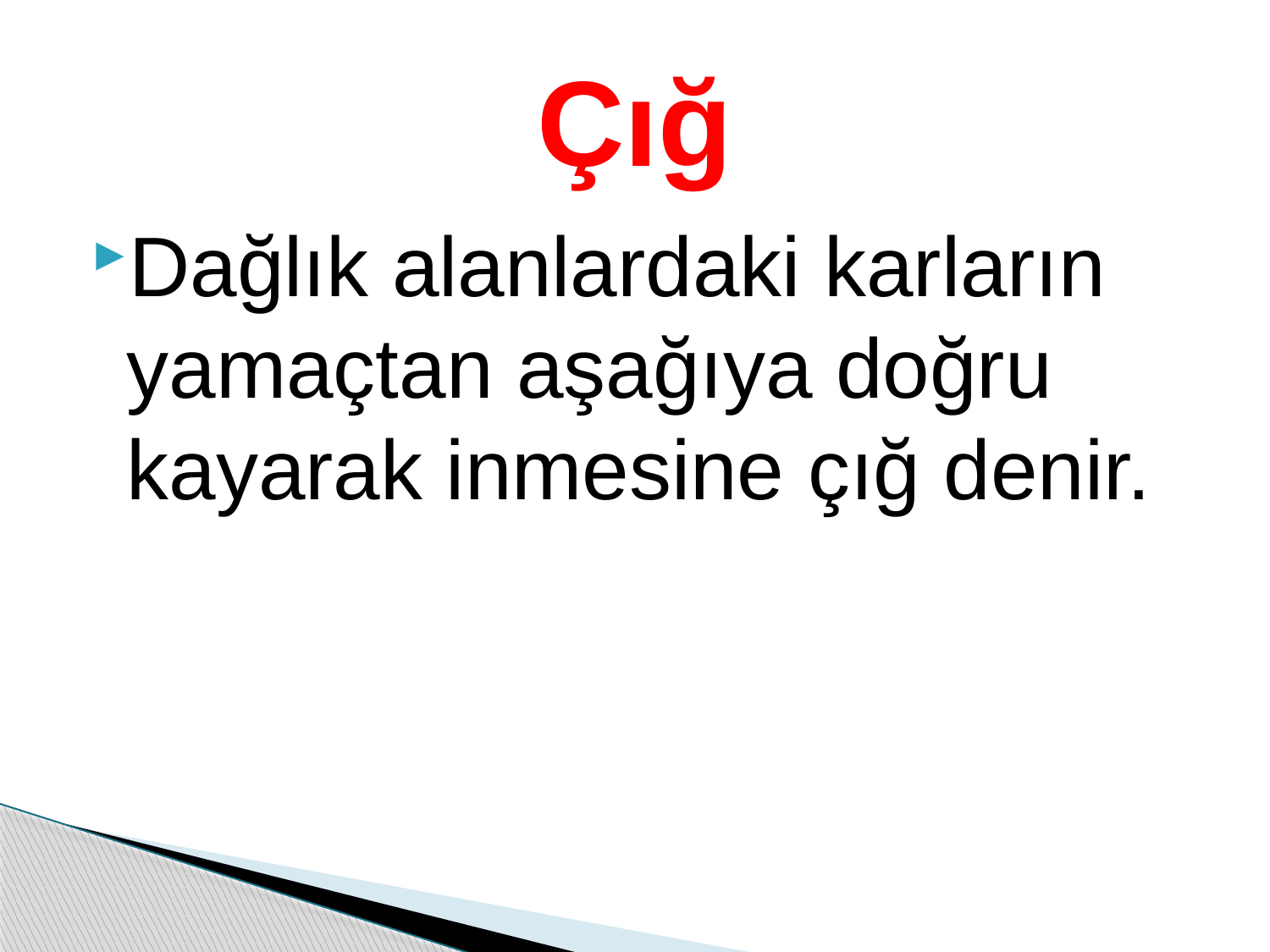

# Çığ
Dağlık alanlardaki karların yamaçtan aşağıya doğru kayarak inmesine çığ denir.